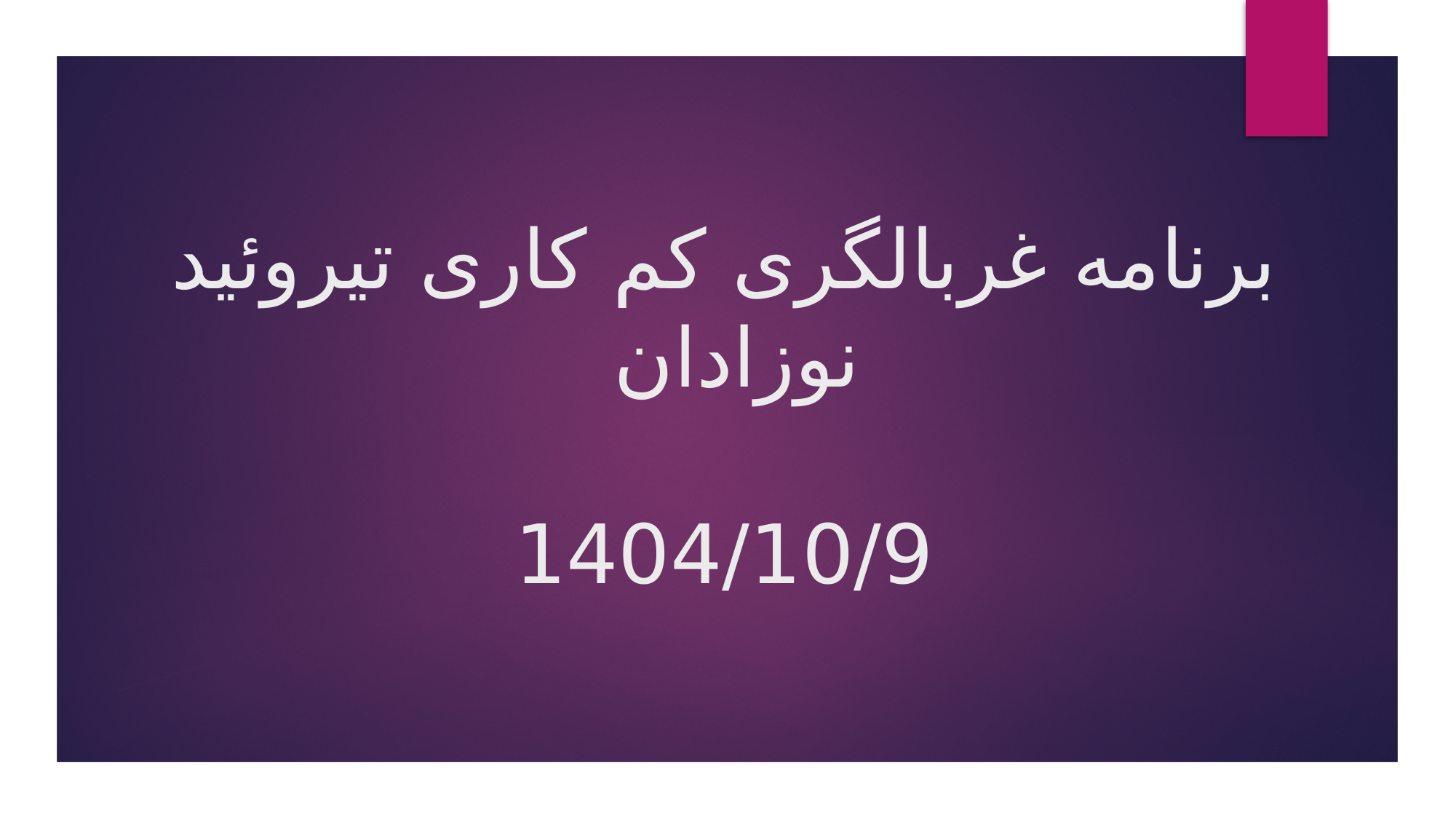

# برنامه غربالگری کم کاری تیروئید نوزادان 1404/10/9